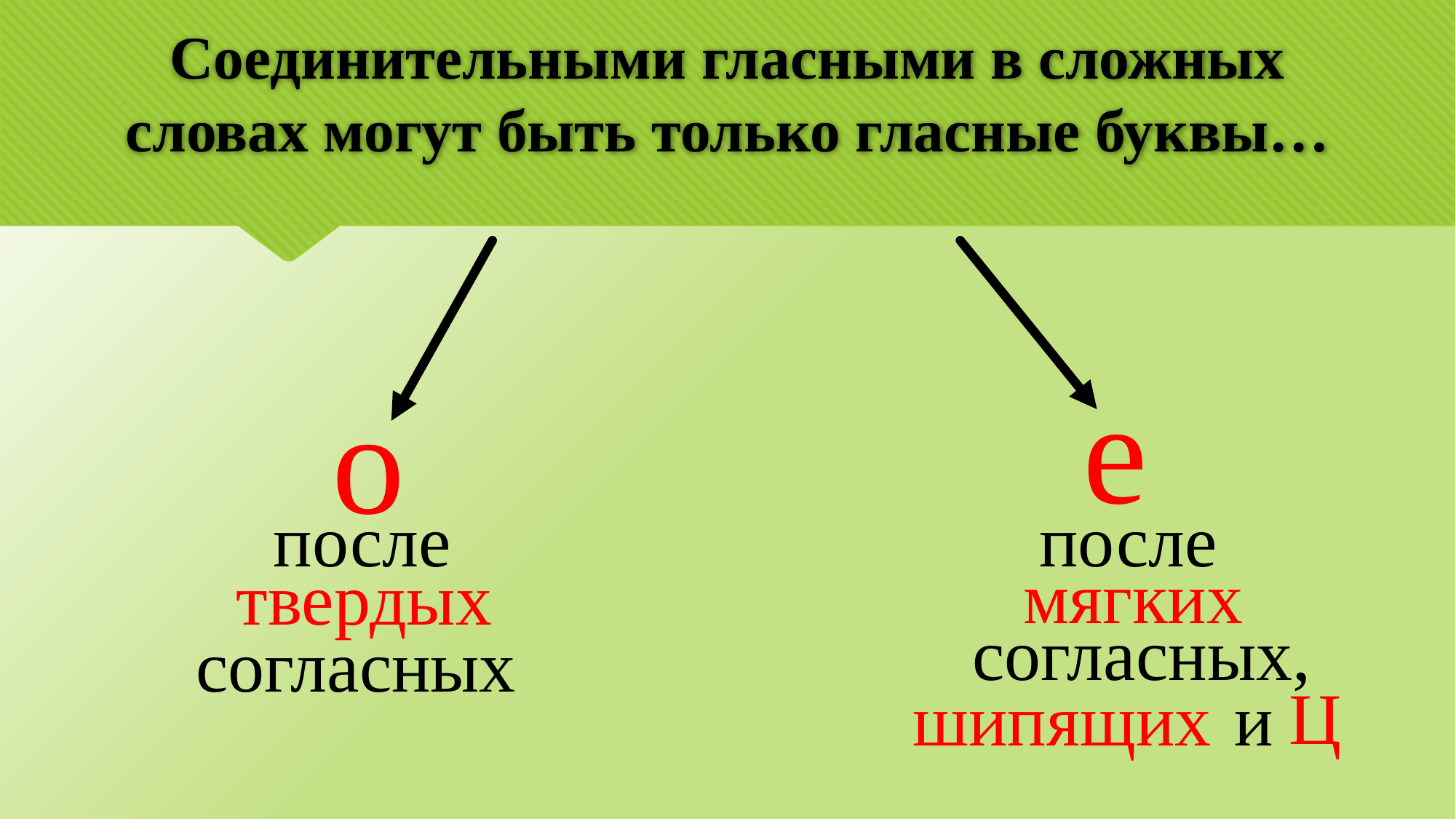

# Соединительными гласными в сложных словах могут быть только гласные буквы…
е
о
после
после
мягких
твердых
согласных,
согласных
Ц
шипящих
и